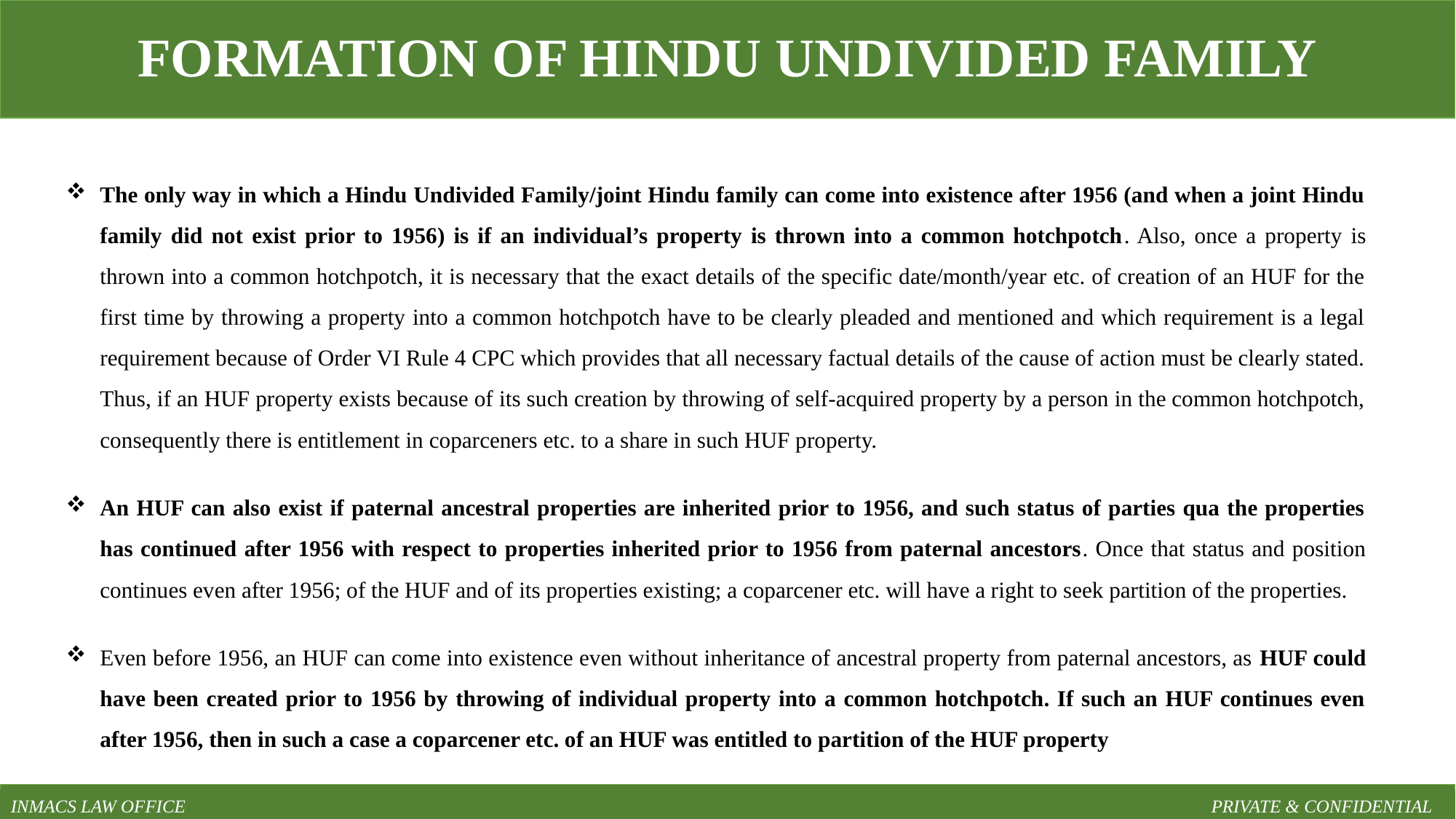

FORMATION OF HINDU UNDIVIDED FAMILY
The only way in which a Hindu Undivided Family/joint Hindu family can come into existence after 1956 (and when a joint Hindu family did not exist prior to 1956) is if an individual’s property is thrown into a common hotchpotch. Also, once a property is thrown into a common hotchpotch, it is necessary that the exact details of the specific date/month/year etc. of creation of an HUF for the first time by throwing a property into a common hotchpotch have to be clearly pleaded and mentioned and which requirement is a legal requirement because of Order VI Rule 4 CPC which provides that all necessary factual details of the cause of action must be clearly stated. Thus, if an HUF property exists because of its such creation by throwing of self-acquired property by a person in the common hotchpotch, consequently there is entitlement in coparceners etc. to a share in such HUF property.

An HUF can also exist if paternal ancestral properties are inherited prior to 1956, and such status of parties qua the properties has continued after 1956 with respect to properties inherited prior to 1956 from paternal ancestors. Once that status and position continues even after 1956; of the HUF and of its properties existing; a coparcener etc. will have a right to seek partition of the properties.

Even before 1956, an HUF can come into existence even without inheritance of ancestral property from paternal ancestors, as HUF could have been created prior to 1956 by throwing of individual property into a common hotchpotch. If such an HUF continues even after 1956, then in such a case a coparcener etc. of an HUF was entitled to partition of the HUF property

INMACS LAW OFFICE										PRIVATE & CONFIDENTIAL